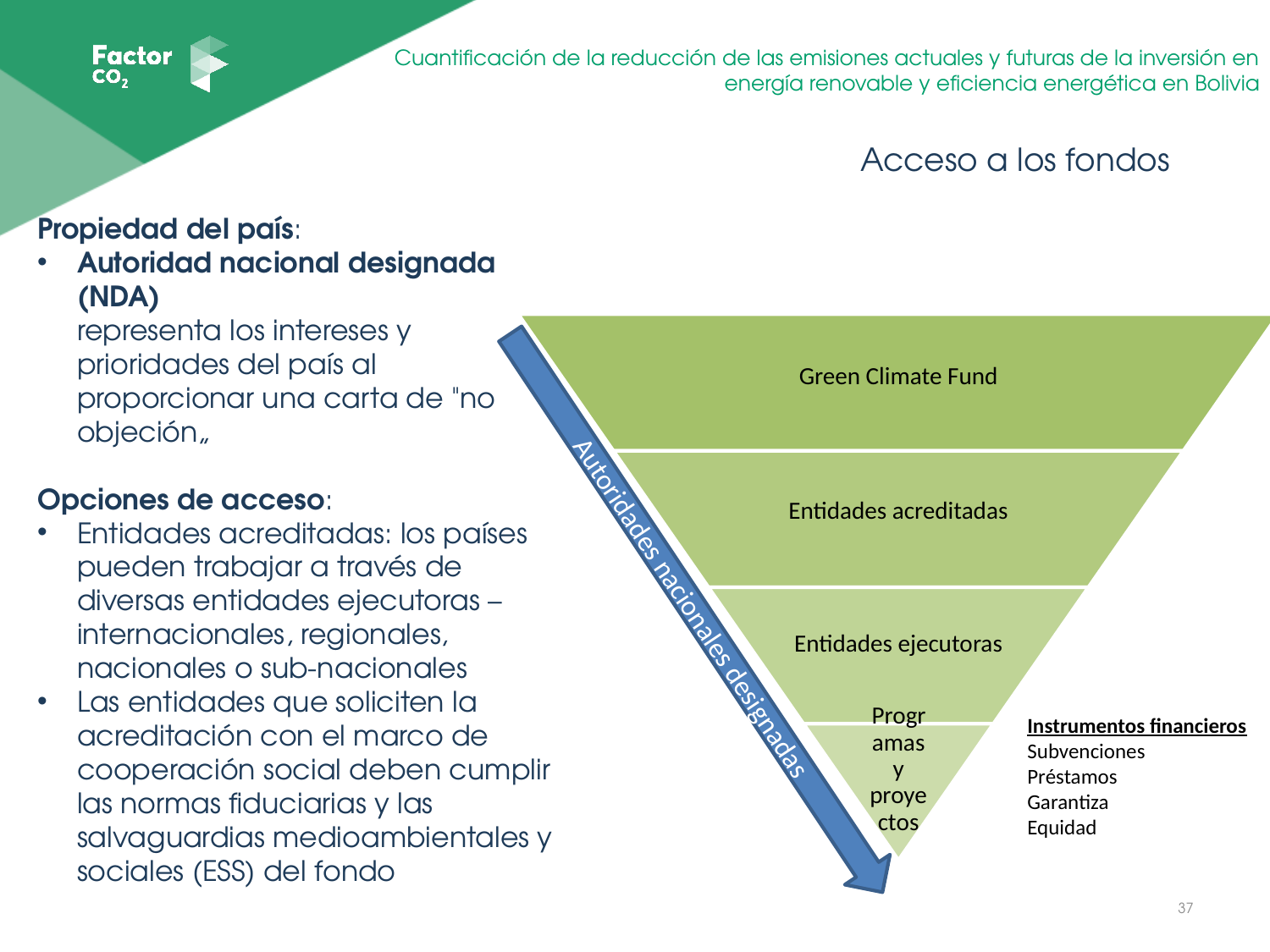

Acceso a los fondos
Propiedad del país:
Autoridad nacional designada (NDA)
representa los intereses y prioridades del país al proporcionar una carta de "no objeción„

Opciones de acceso:
Entidades acreditadas: los países pueden trabajar a través de diversas entidades ejecutoras – internacionales, regionales, nacionales o sub-nacionales
Las entidades que soliciten la acreditación con el marco de cooperación social deben cumplir las normas fiduciarias y las salvaguardias medioambientales y sociales (ESS) del fondo
Green Climate Fund
Entidades acreditadas
Entidades ejecutoras
Programas y proyectos

Autoridades nacionales designadas

Instrumentos financieros
Subvenciones
Préstamos
Garantiza
Equidad
37